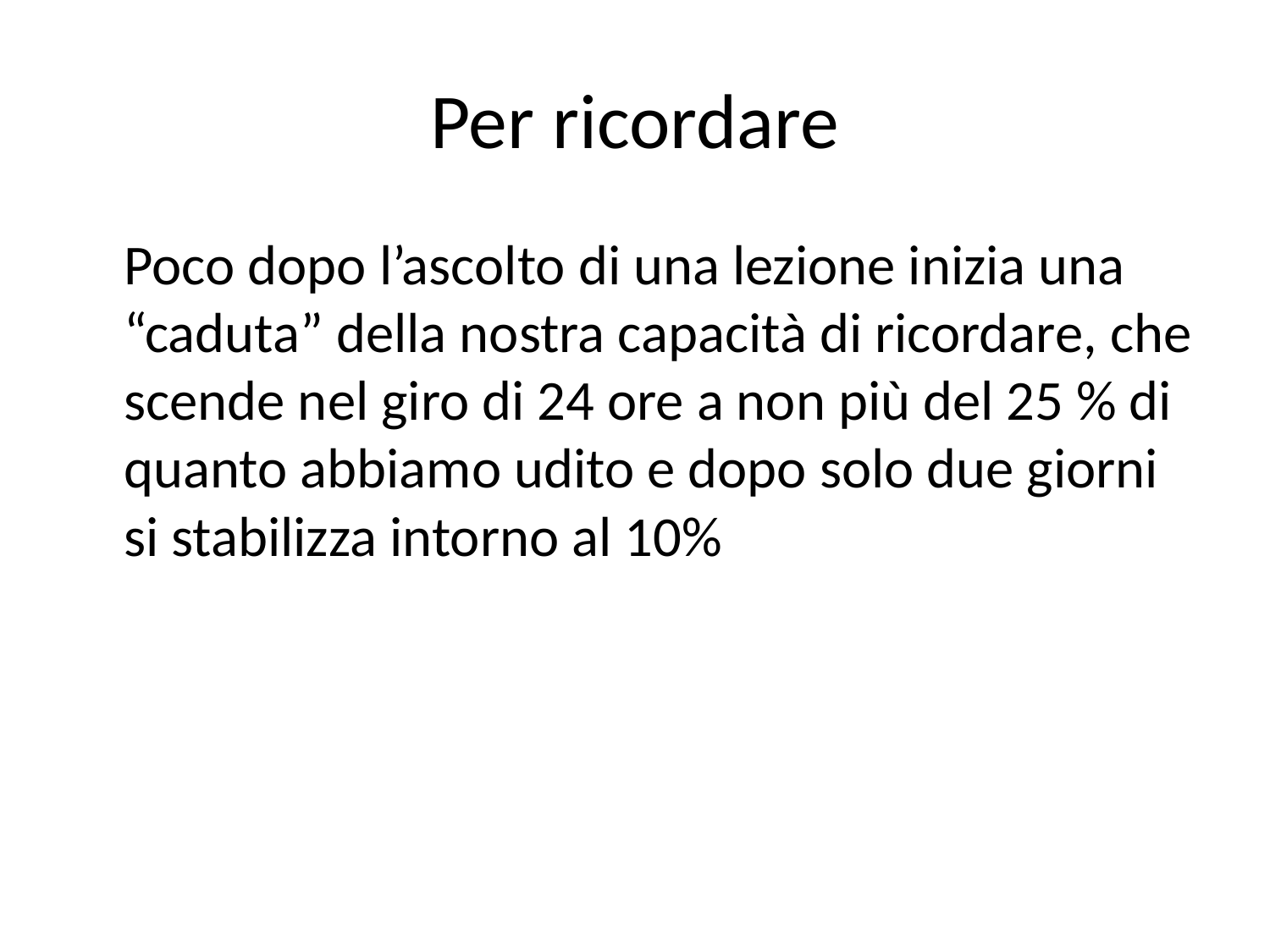

# Per ricordare
	Poco dopo l’ascolto di una lezione inizia una “caduta” della nostra capacità di ricordare, che scende nel giro di 24 ore a non più del 25 % di quanto abbiamo udito e dopo solo due giorni si stabilizza intorno al 10%